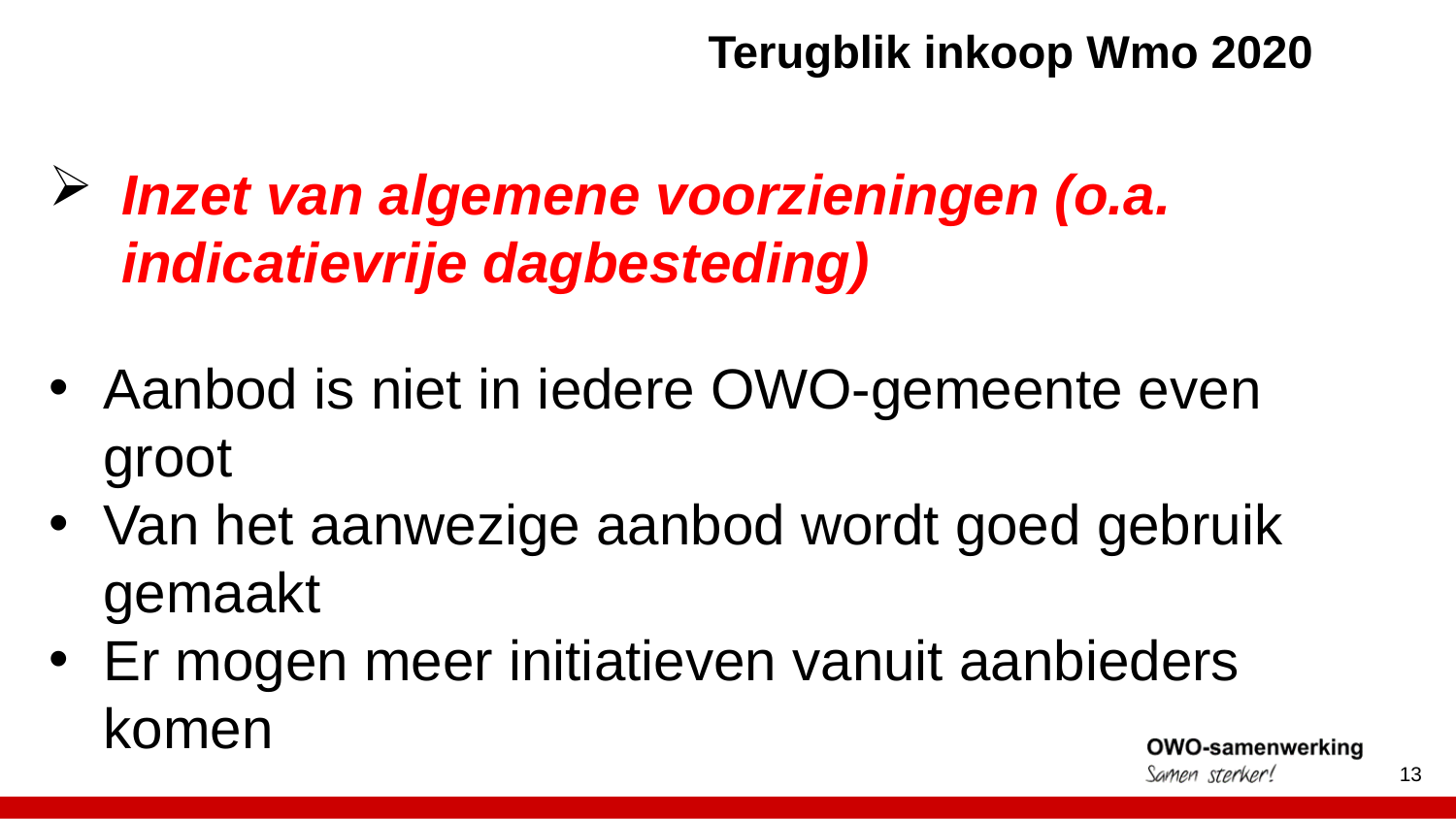

# Terugblik inkoop Wmo 2020

Inzet van algemene voorzieningen (o.a. indicatievrije dagbesteding)

Aanbod is niet in iedere OWO-gemeente even groot
Van het aanwezige aanbod wordt goed gebruik gemaakt
Er mogen meer initiatieven vanuit aanbieders komen
13